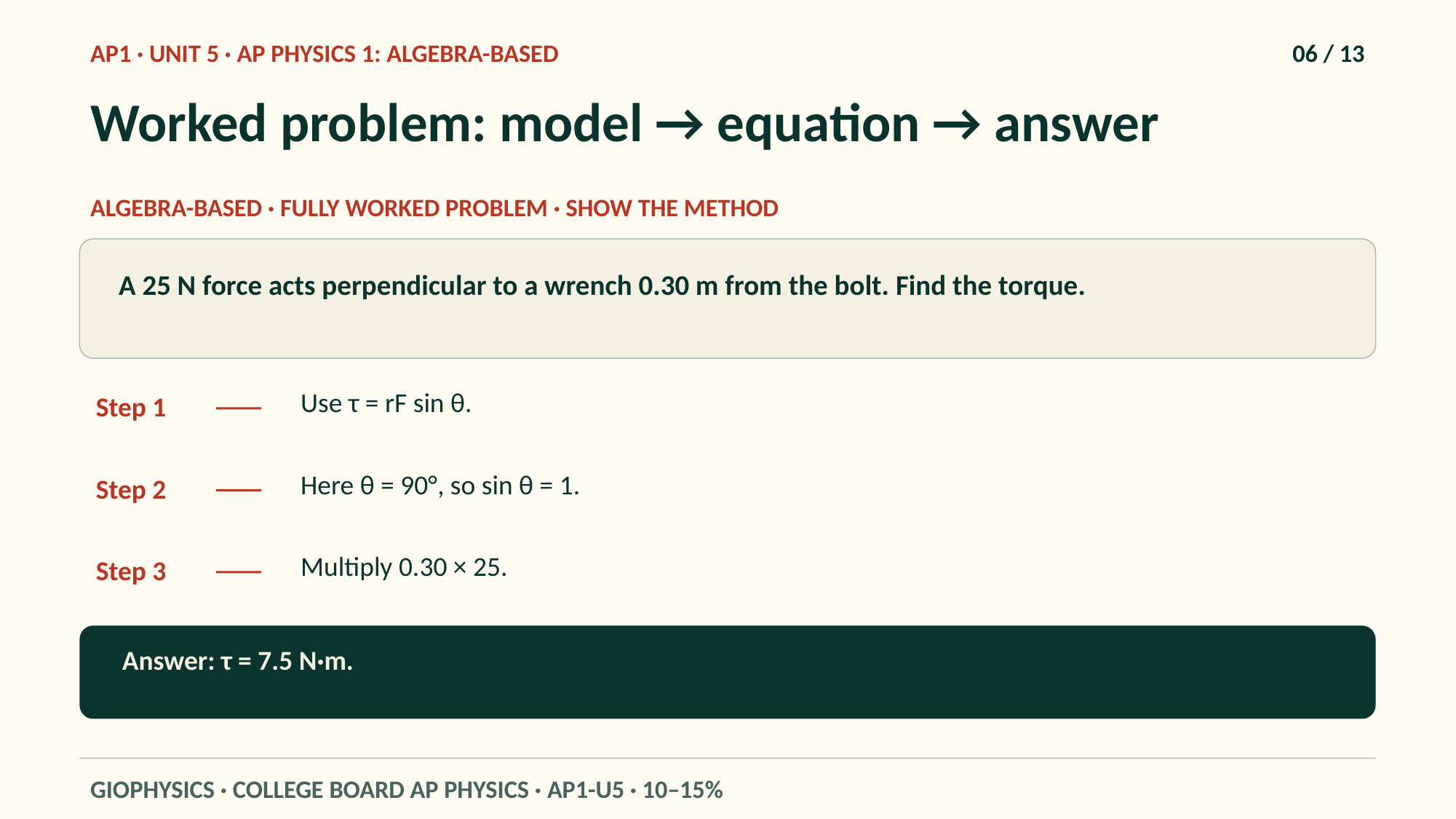

AP1 · UNIT 5 · AP PHYSICS 1: ALGEBRA-BASED
06 / 13
Worked problem: model → equation → answer
ALGEBRA-BASED · FULLY WORKED PROBLEM · SHOW THE METHOD

A 25 N force acts perpendicular to a wrench 0.30 m from the bolt. Find the torque.
Use τ = rF sin θ.
Step 1

Here θ = 90°, so sin θ = 1.
Step 2

Multiply 0.30 × 25.
Step 3

Answer: τ = 7.5 N·m.

GIOPHYSICS · COLLEGE BOARD AP PHYSICS · AP1-U5 · 10–15%